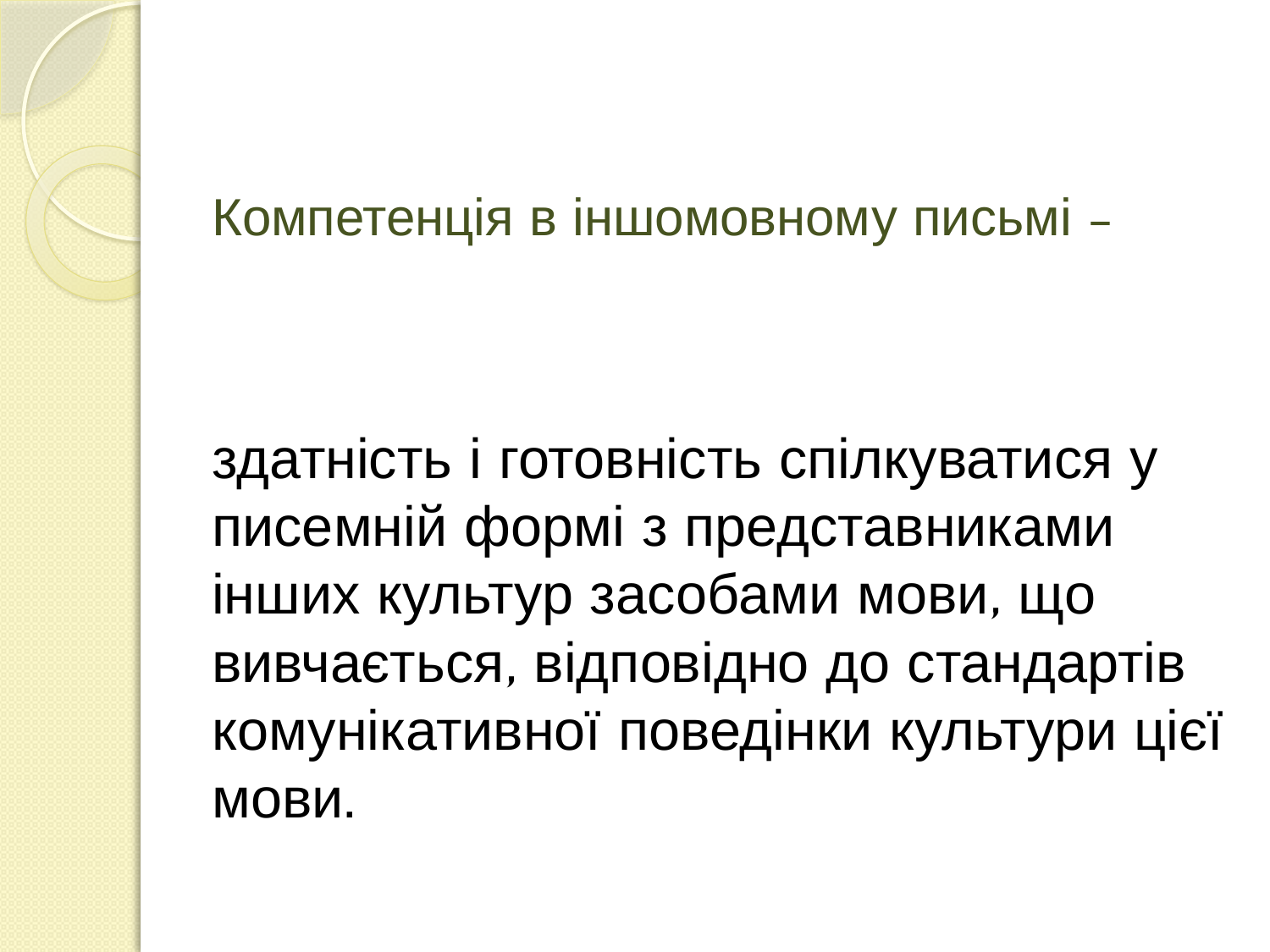

# Компетенція в іншомовному письмі –
здатність і готовність спілкуватися у писемній формі з представниками інших культур засобами мови, що вивчається, відповідно до стандартів комунікативної поведінки культури цієї мови.